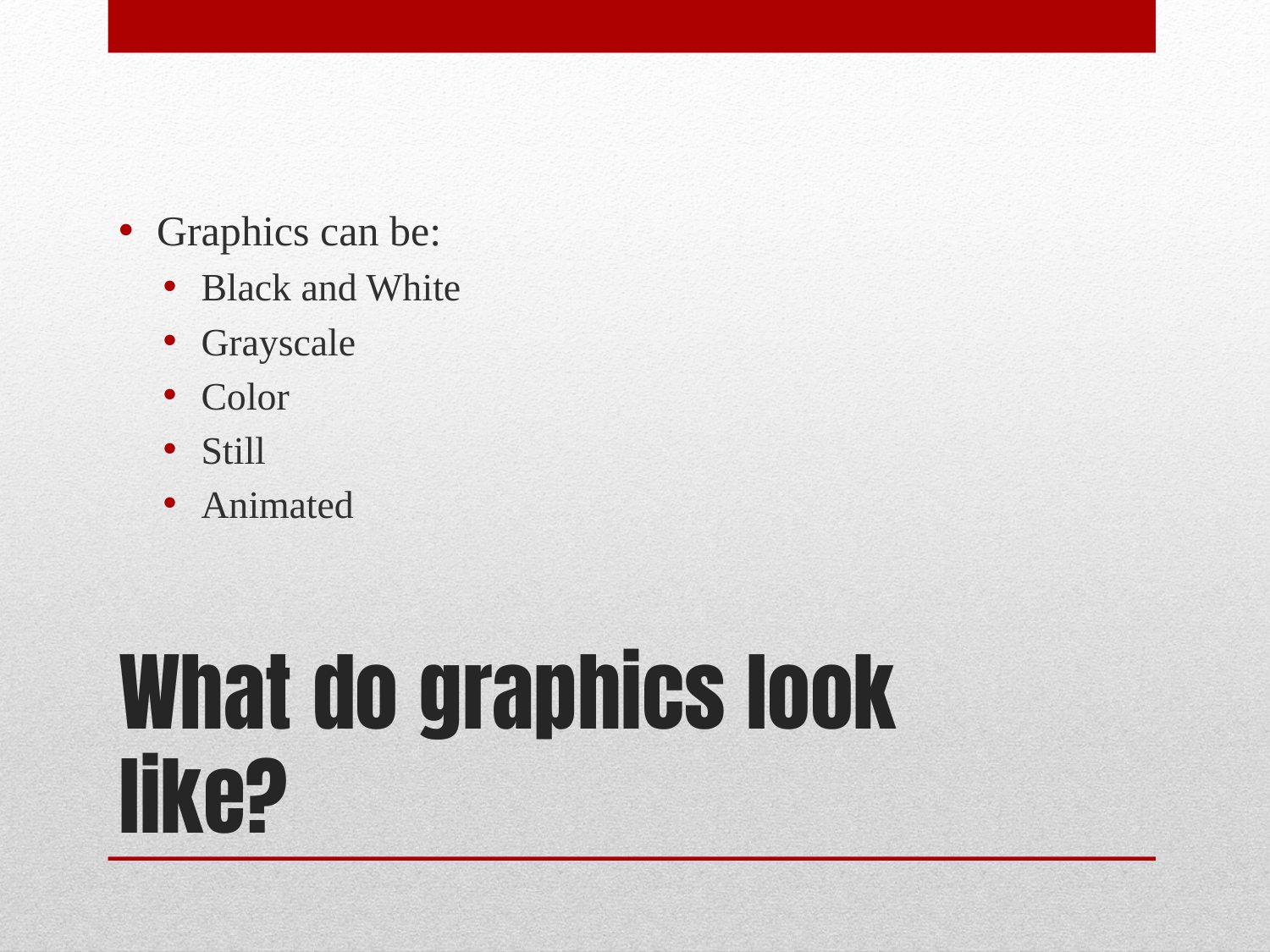

Graphics can be:
Black and White
Grayscale
Color
Still
Animated
# What do graphics look like?